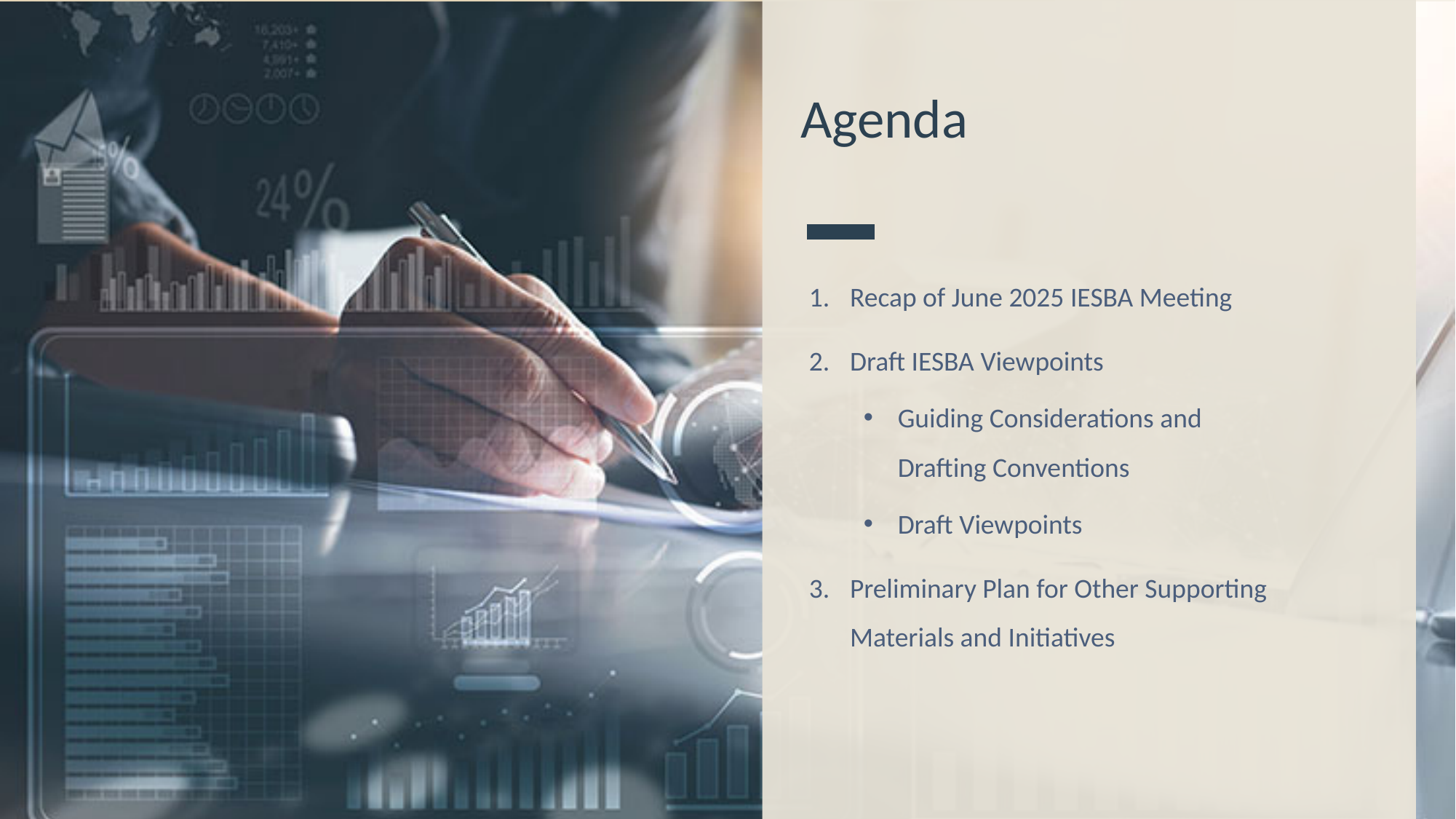

# Agenda
Recap of June 2025 IESBA Meeting
Draft IESBA Viewpoints
Guiding Considerations and Drafting Conventions
Draft Viewpoints
Preliminary Plan for Other Supporting Materials and Initiatives